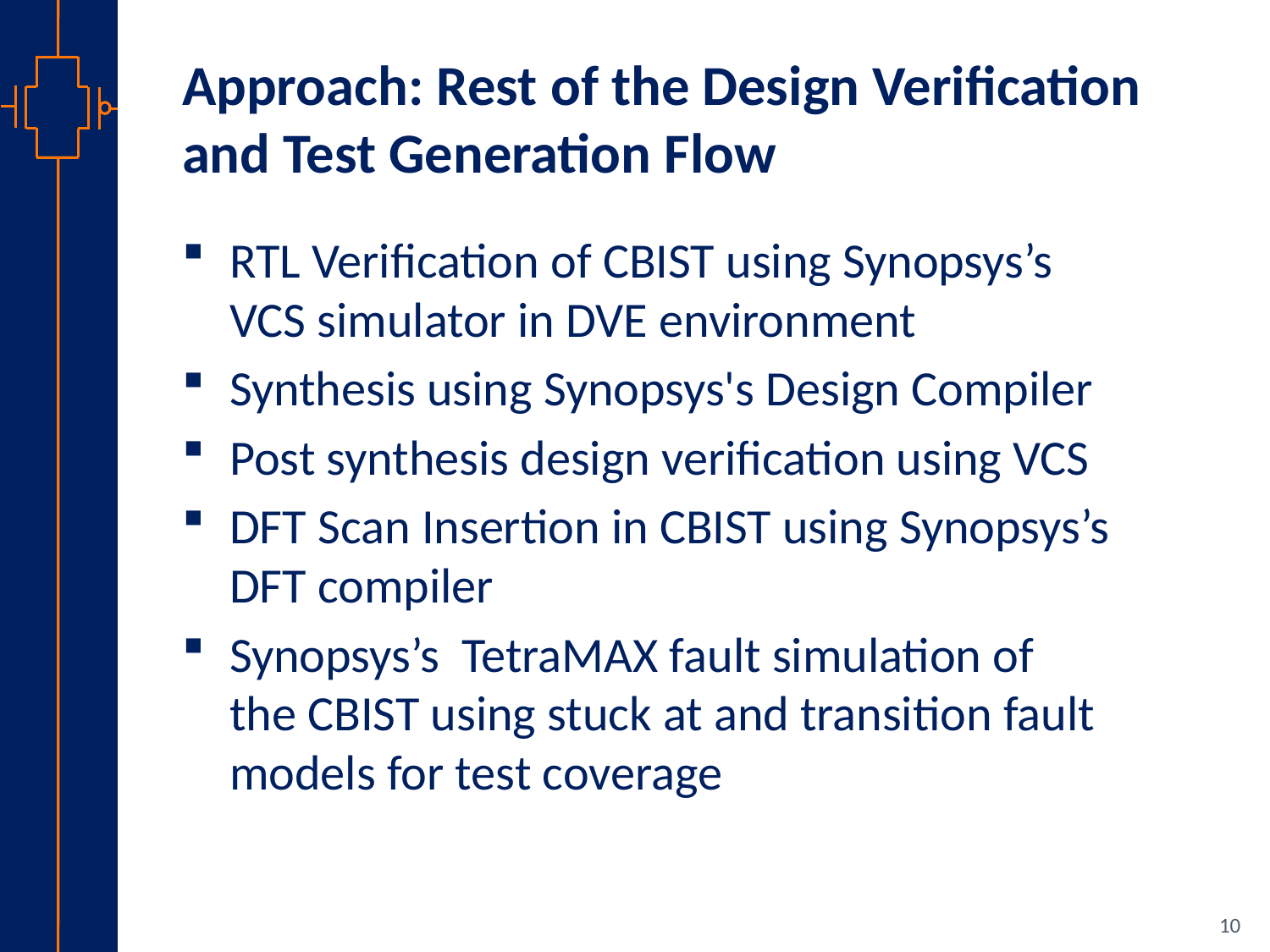

# Approach: Rest of the Design Verification and Test Generation Flow
RTL Verification of CBIST using Synopsys’s VCS simulator in DVE environment
Synthesis using Synopsys's Design Compiler
Post synthesis design verification using VCS
DFT Scan Insertion in CBIST using Synopsys’s DFT compiler
Synopsys’s  TetraMAX fault simulation of the CBIST using stuck at and transition fault models for test coverage
10